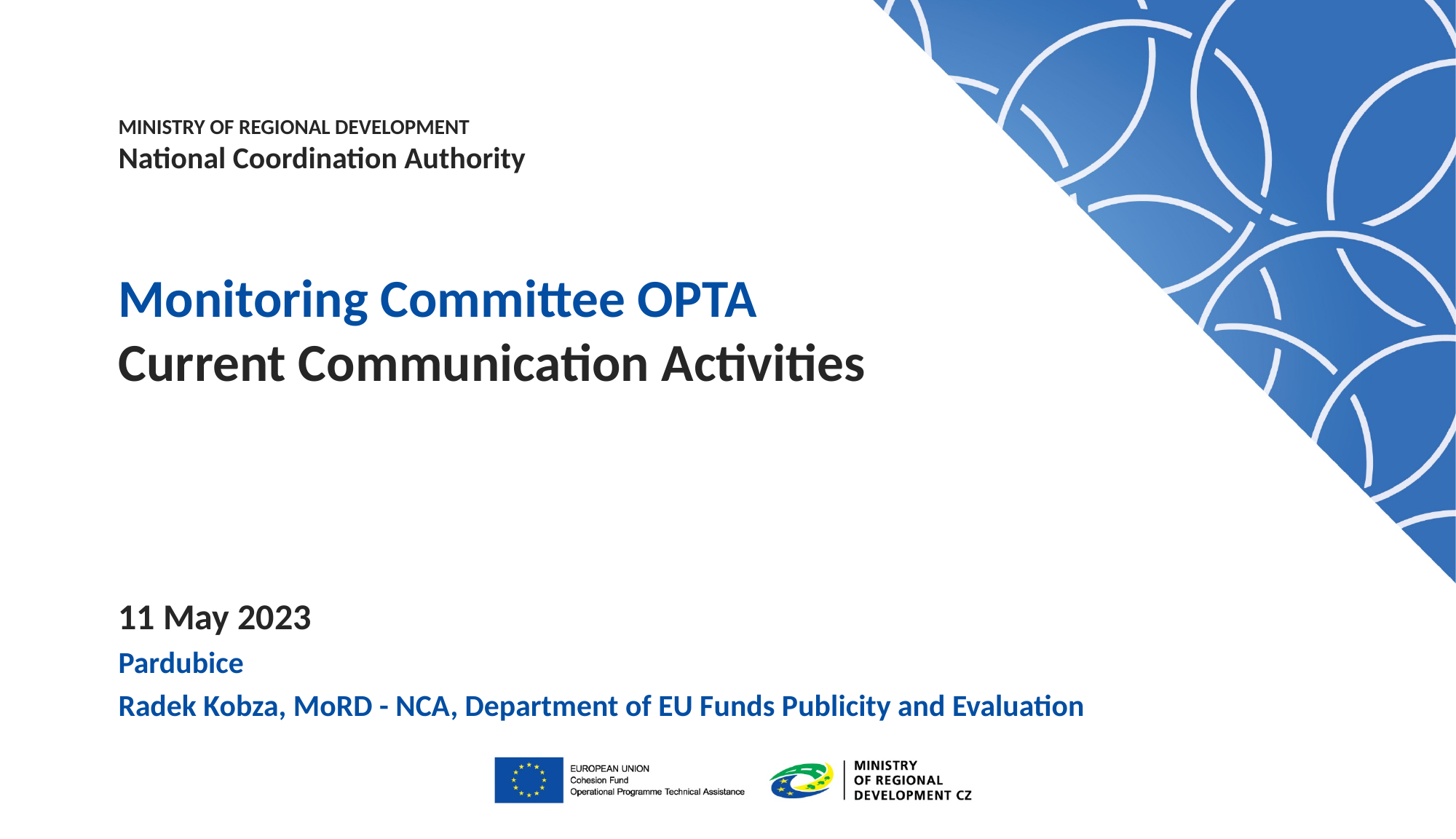

# Monitoring Committee OPTA Current Communication Activities
11 May 2023
Pardubice
Radek Kobza, MoRD - NCA, Department of EU Funds Publicity and Evaluation